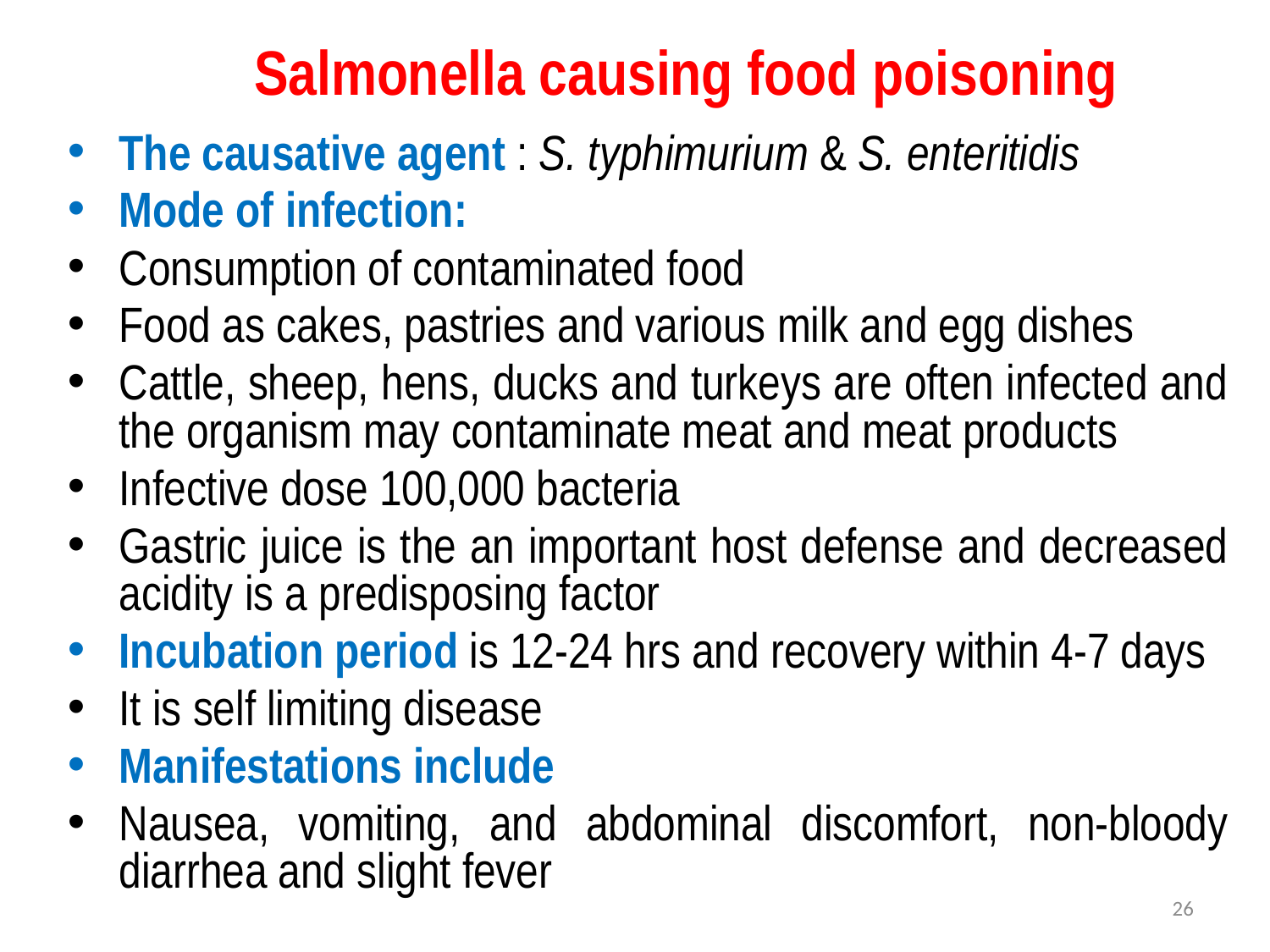

# Salmonella causing food poisoning
The causative agent : S. typhimurium & S. enteritidis
Mode of infection:
Consumption of contaminated food
Food as cakes, pastries and various milk and egg dishes
Cattle, sheep, hens, ducks and turkeys are often infected and the organism may contaminate meat and meat products
Infective dose 100,000 bacteria
Gastric juice is the an important host defense and decreased acidity is a predisposing factor
Incubation period is 12-24 hrs and recovery within 4-7 days
It is self limiting disease
Manifestations include
Nausea, vomiting, and abdominal discomfort, non-bloody diarrhea and slight fever

26